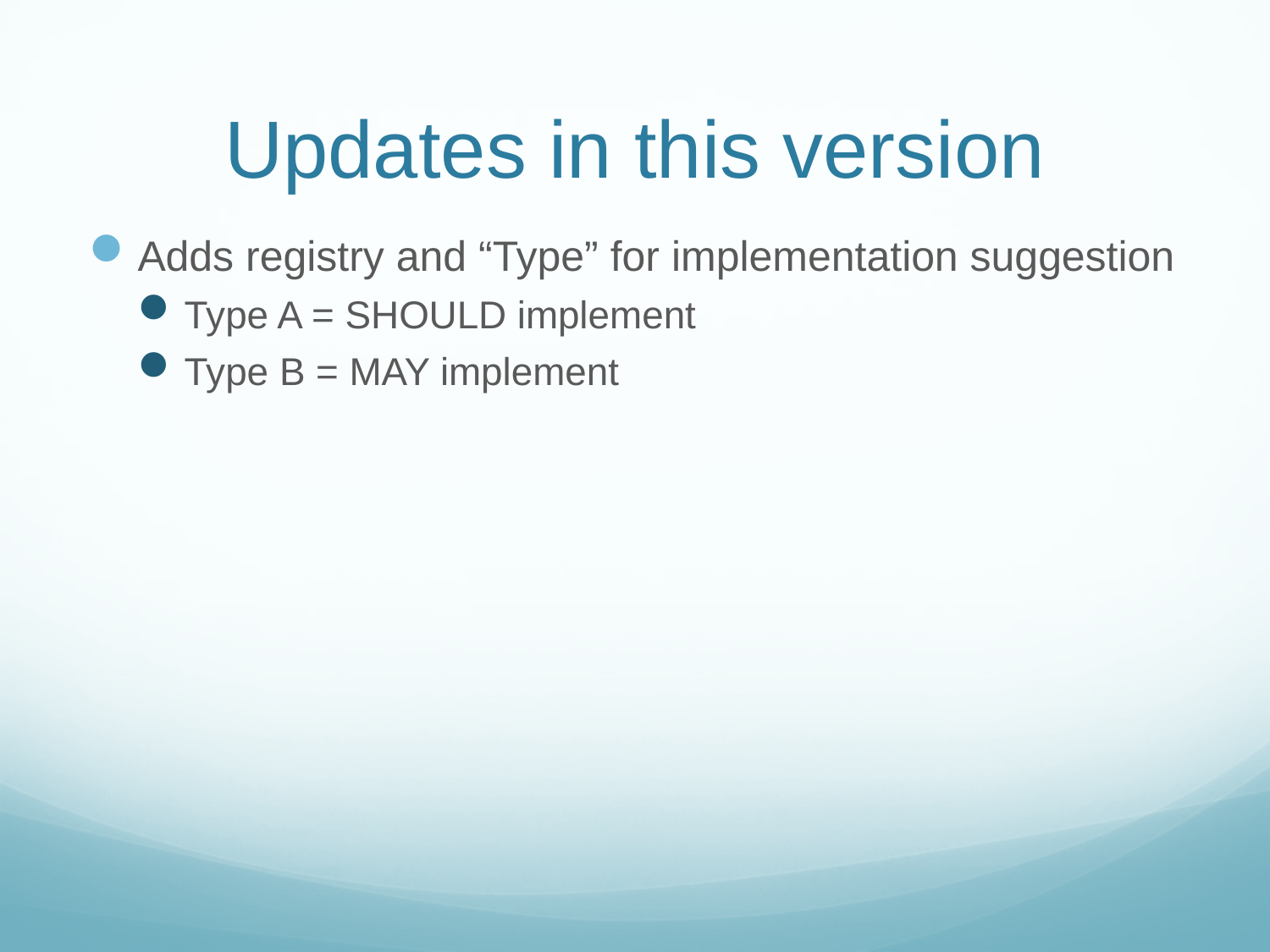

# Updates in this version
Adds registry and “Type” for implementation suggestion
Type A = SHOULD implement
Type B = MAY implement